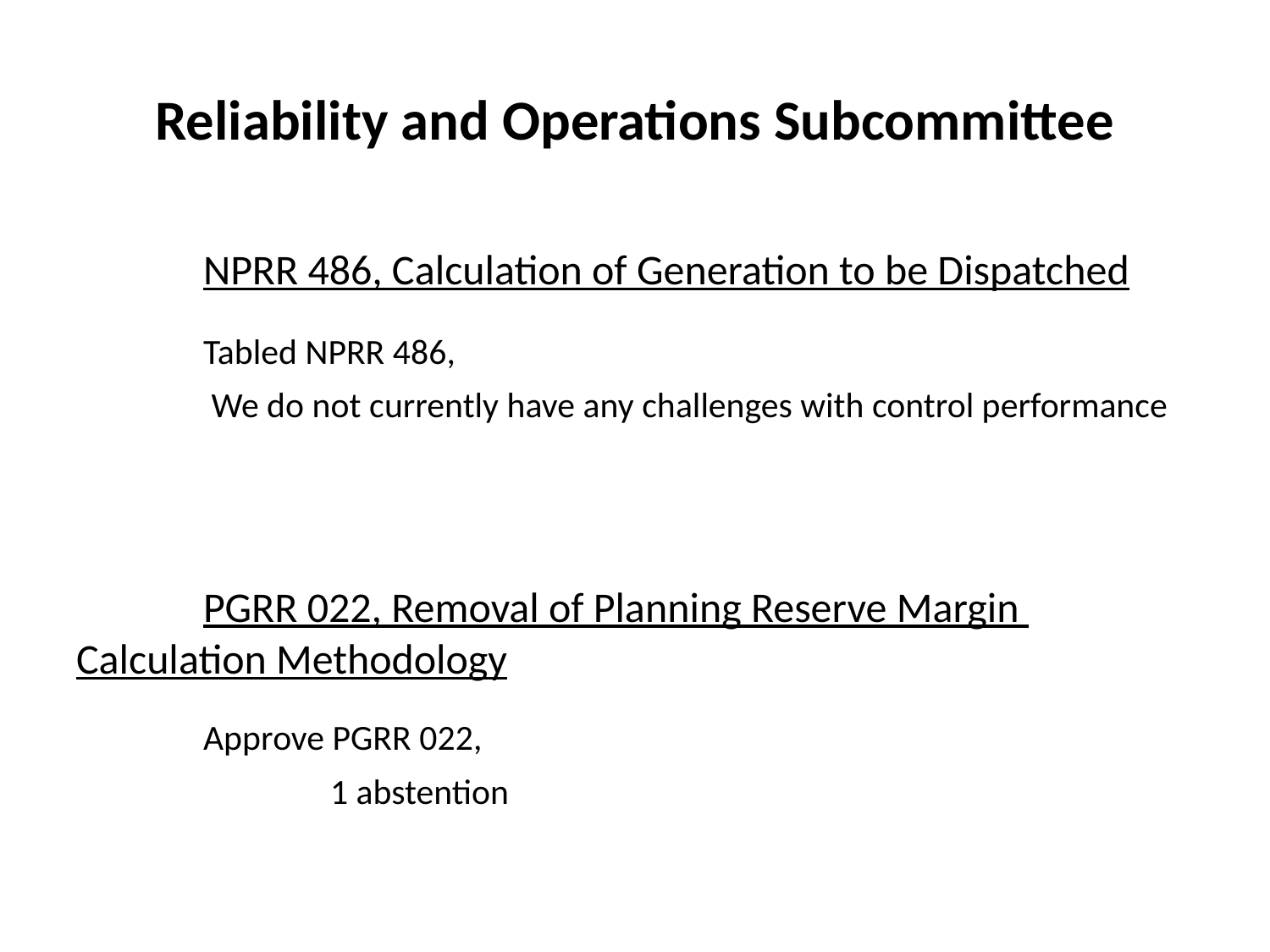

# Reliability and Operations Subcommittee
	NPRR 486, Calculation of Generation to be Dispatched
	Tabled NPRR 486,
	 We do not currently have any challenges with control performance

	PGRR 022, Removal of Planning Reserve Margin 	Calculation Methodology
	Approve PGRR 022,
		1 abstention